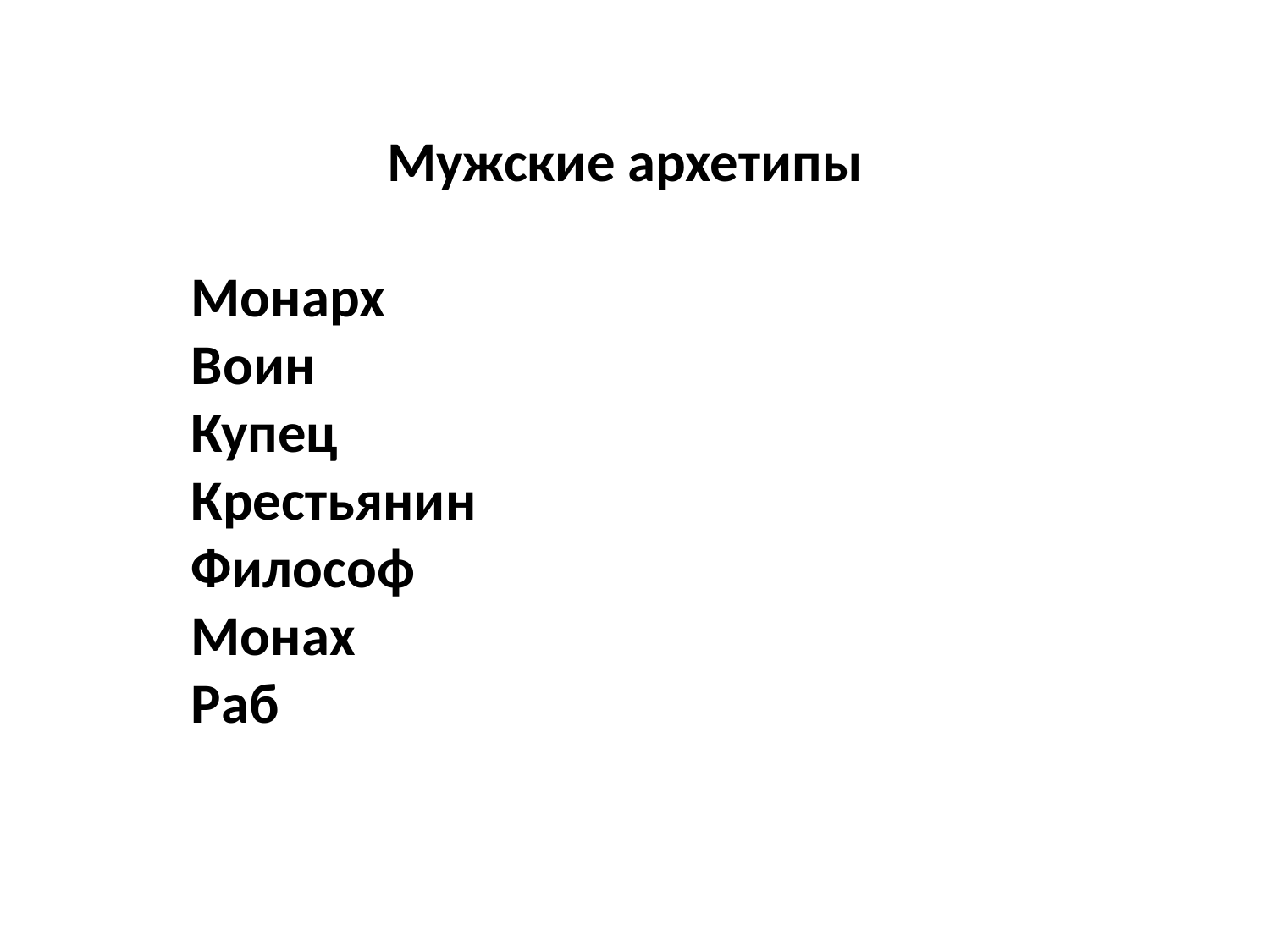

Мужские архетипы

Монарх
Воин
Купец
Крестьянин
Философ
Монах
Раб